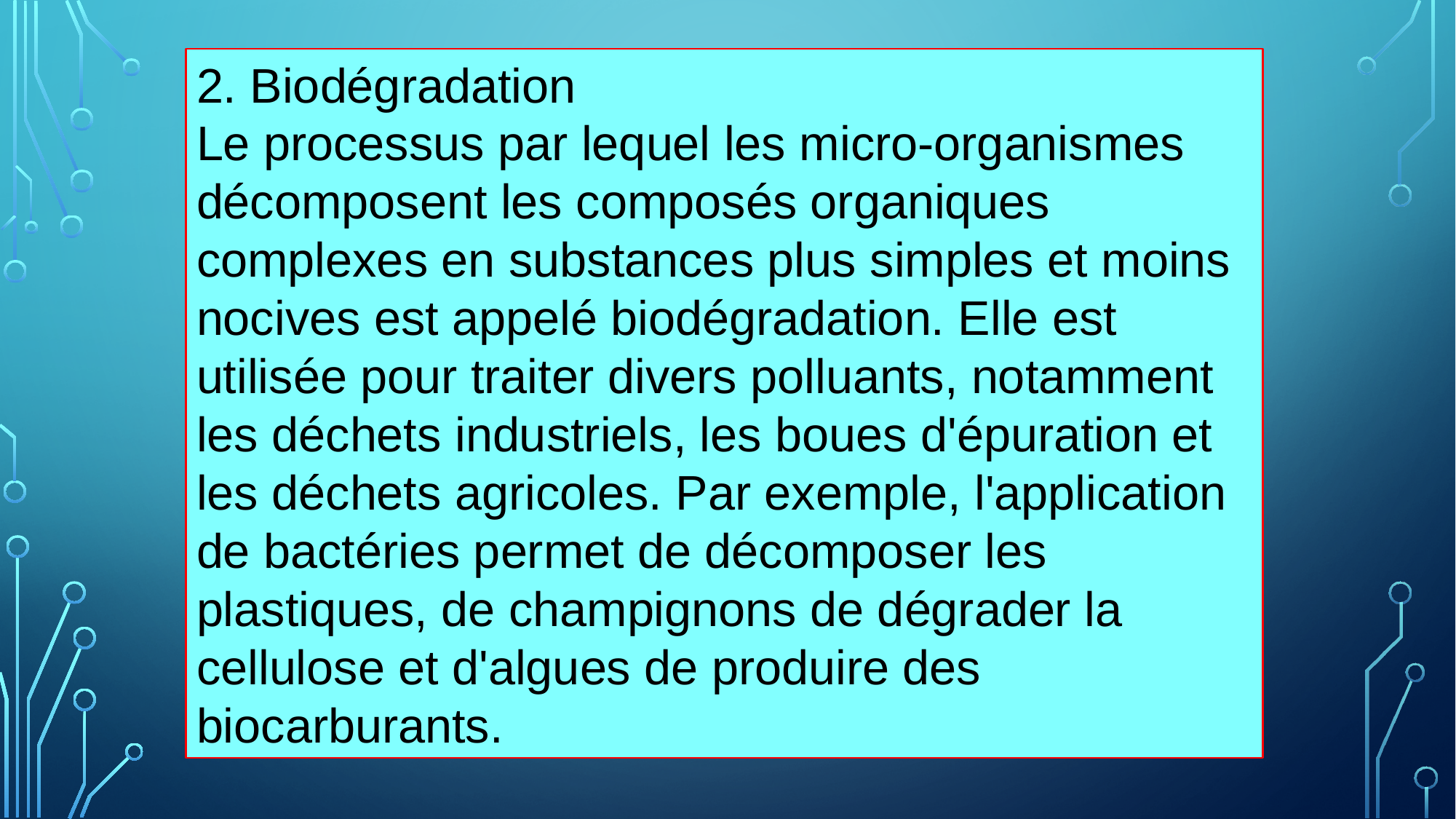

2. Biodégradation
Le processus par lequel les micro-organismes décomposent les composés organiques complexes en substances plus simples et moins nocives est appelé biodégradation. Elle est utilisée pour traiter divers polluants, notamment les déchets industriels, les boues d'épuration et les déchets agricoles. Par exemple, l'application de bactéries permet de décomposer les plastiques, de champignons de dégrader la cellulose et d'algues de produire des biocarburants.